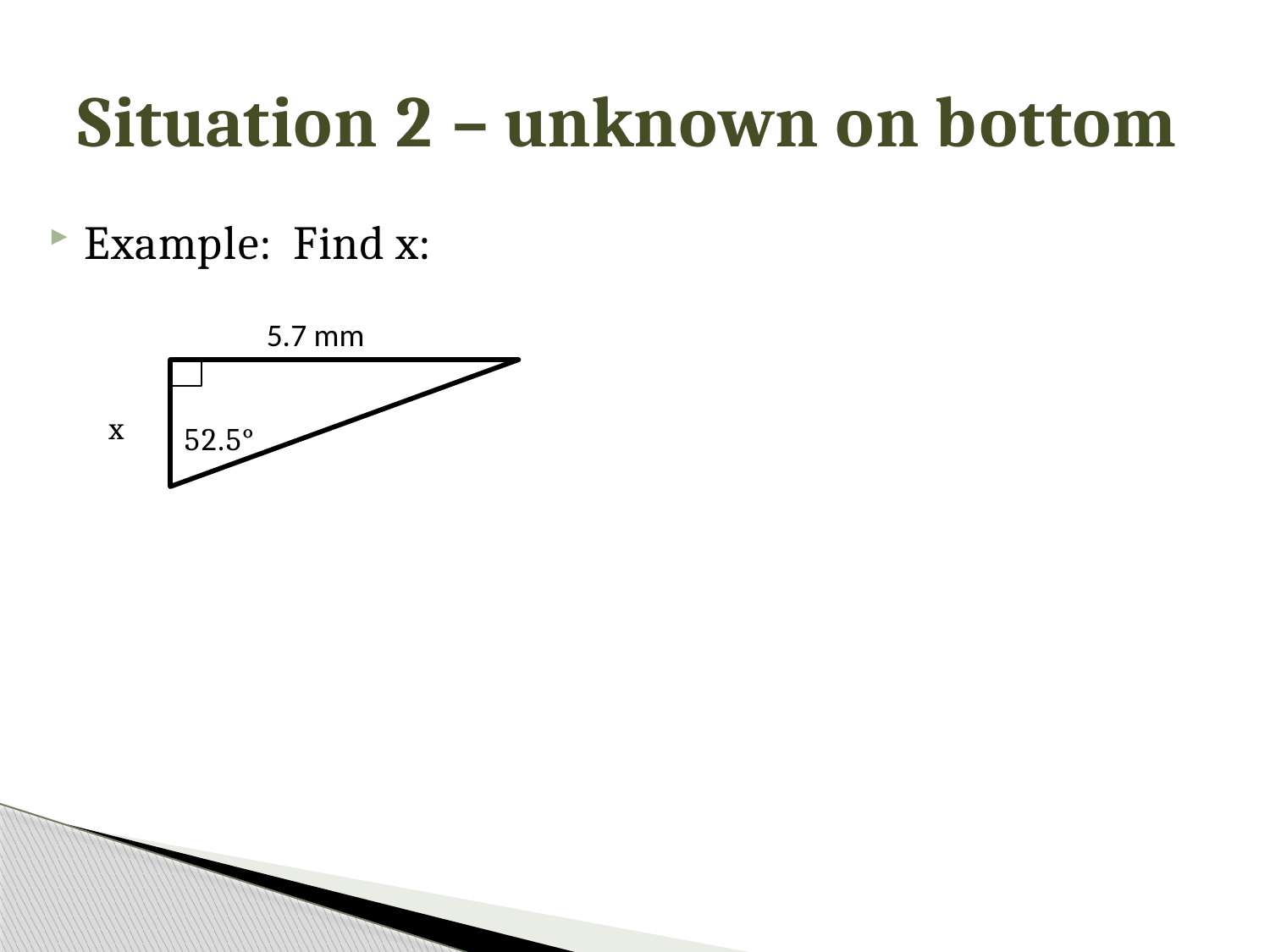

# Situation 2 – unknown on bottom
Example:  Find x:
5.7 mm

x
52.5°